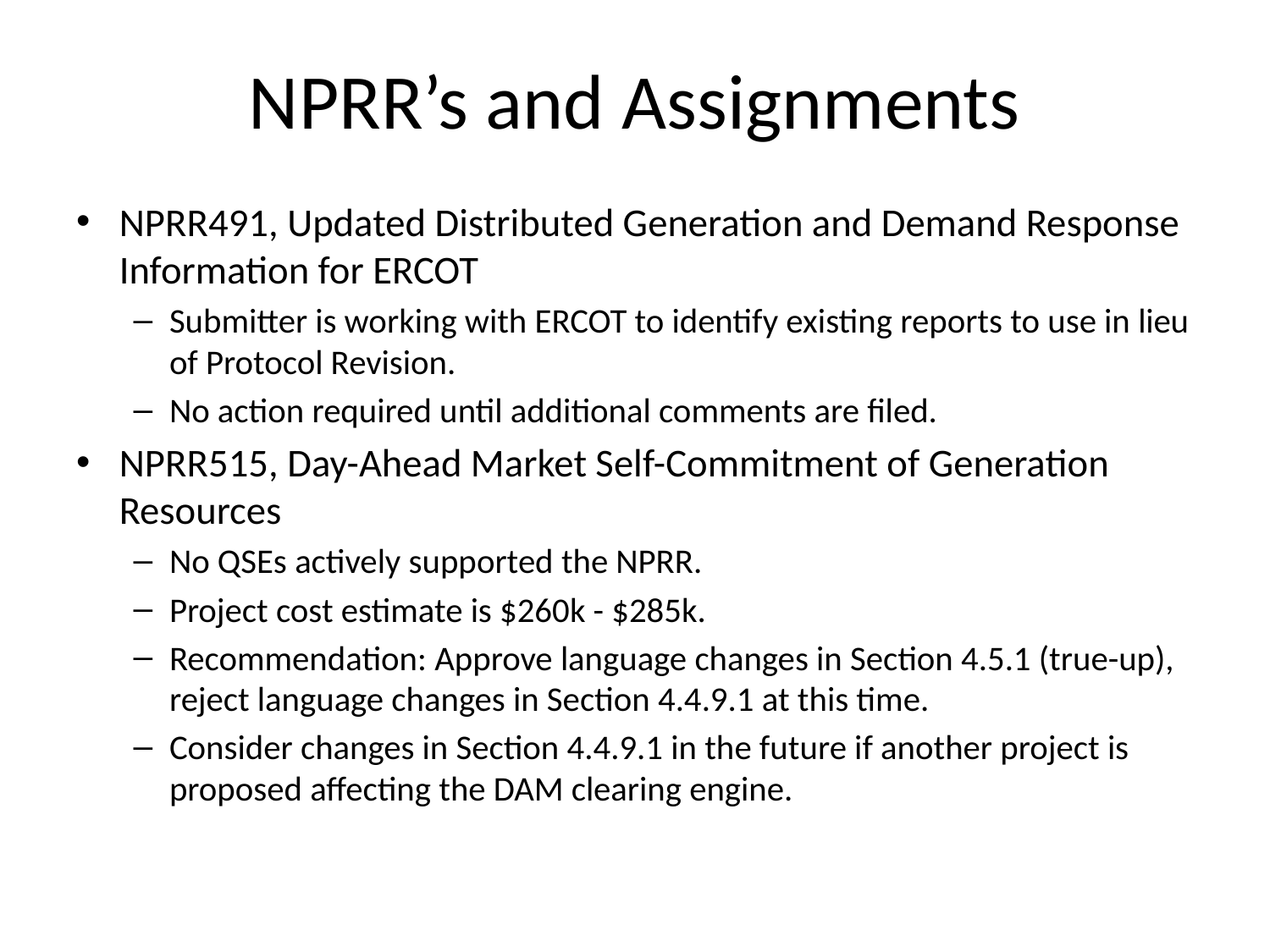

# NPRR’s and Assignments
NPRR491, Updated Distributed Generation and Demand Response Information for ERCOT
Submitter is working with ERCOT to identify existing reports to use in lieu of Protocol Revision.
No action required until additional comments are filed.
NPRR515, Day-Ahead Market Self-Commitment of Generation Resources
No QSEs actively supported the NPRR.
Project cost estimate is $260k - $285k.
Recommendation: Approve language changes in Section 4.5.1 (true-up), reject language changes in Section 4.4.9.1 at this time.
Consider changes in Section 4.4.9.1 in the future if another project is proposed affecting the DAM clearing engine.